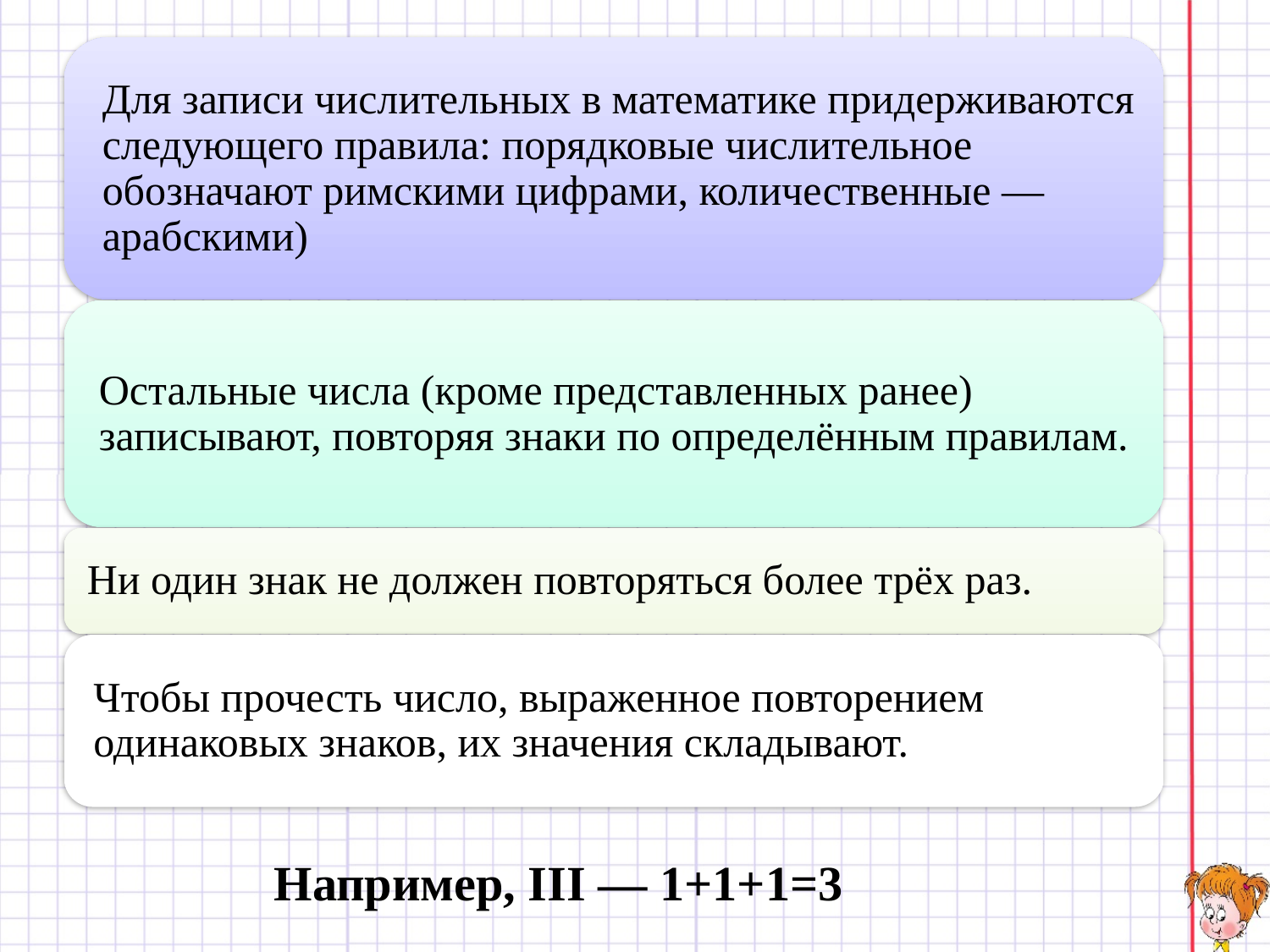

Для записи числительных в математике придерживаются следующего правила: порядковые числительное обозначают римскими цифрами, количественные — арабскими)
Остальные числа (кроме представленных ранее) записывают, повторяя знаки по определённым правилам.
Ни один знак не должен повторяться более трёх раз.
Чтобы прочесть число, выраженное повторением одинаковых знаков, их значения складывают.
Например, III — 1+1+1=3